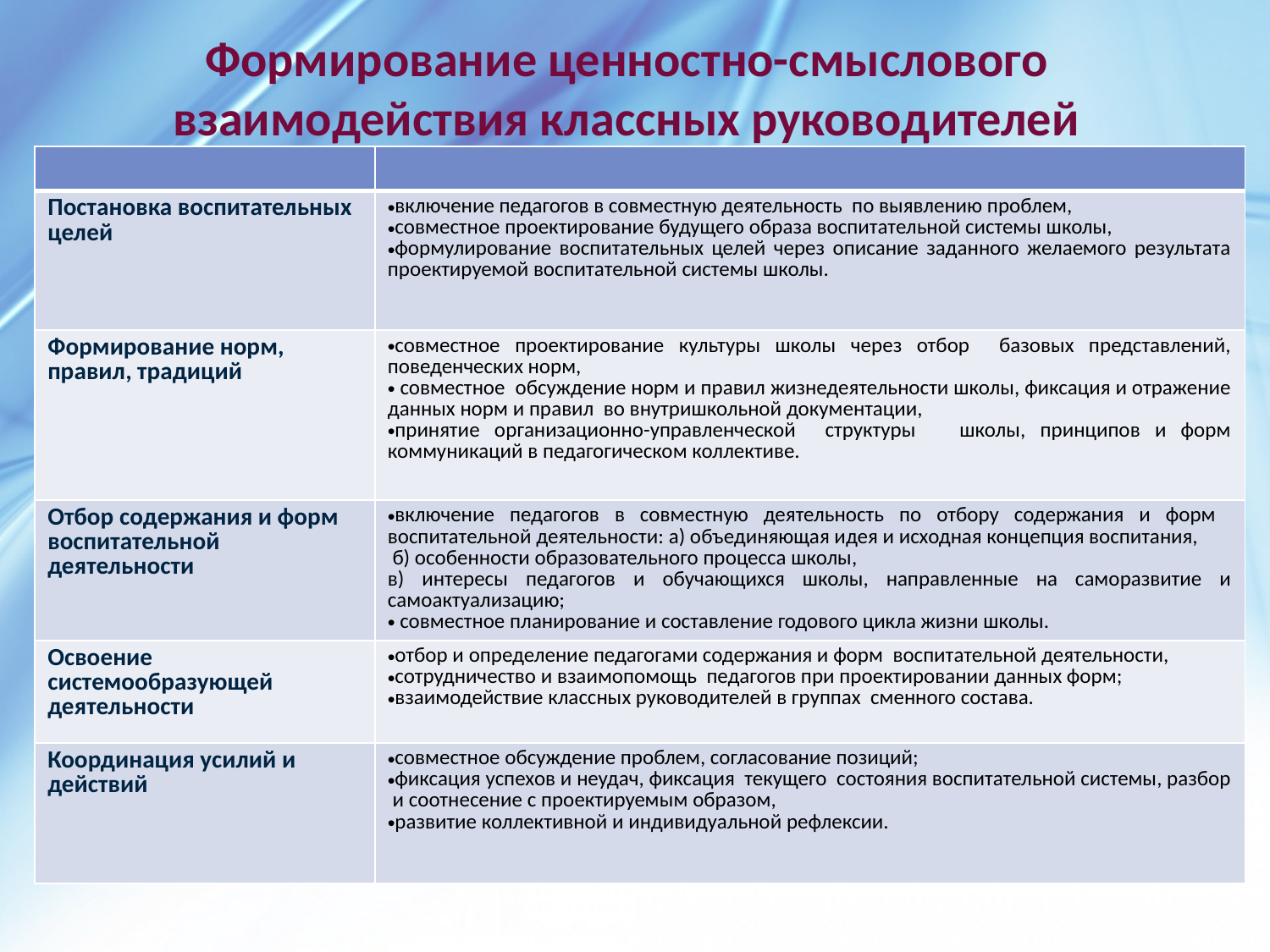

# Формирование ценностно-смыслового взаимодействия классных руководителей
|  |  |
| --- | --- |
| Постановка воспитательных целей | включение педагогов в совместную деятельность по выявлению проблем, совместное проектирование будущего образа воспитательной системы школы, формулирование воспитательных целей через описание заданного желаемого результата проектируемой воспитательной системы школы. |
| Формирование норм, правил, традиций | совместное проектирование культуры школы через отбор базовых представлений, поведенческих норм, совместное обсуждение норм и правил жизнедеятельности школы, фиксация и отражение данных норм и правил во внутришкольной документации, принятие организационно-управленческой структуры школы, принципов и форм коммуникаций в педагогическом коллективе. |
| Отбор содержания и форм воспитательной деятельности | включение педагогов в совместную деятельность по отбору содержания и форм воспитательной деятельности: а) объединяющая идея и исходная концепция воспитания, б) особенности образовательного процесса школы, в) интересы педагогов и обучающихся школы, направленные на саморазвитие и самоактуализацию; совместное планирование и составление годового цикла жизни школы. |
| Освоение системообразующей деятельности | отбор и определение педагогами содержания и форм воспитательной деятельности, сотрудничество и взаимопомощь педагогов при проектировании данных форм; взаимодействие классных руководителей в группах сменного состава. |
| Координация усилий и действий | совместное обсуждение проблем, согласование позиций; фиксация успехов и неудач, фиксация текущего состояния воспитательной системы, разбор и соотнесение с проектируемым образом, развитие коллективной и индивидуальной рефлексии. |